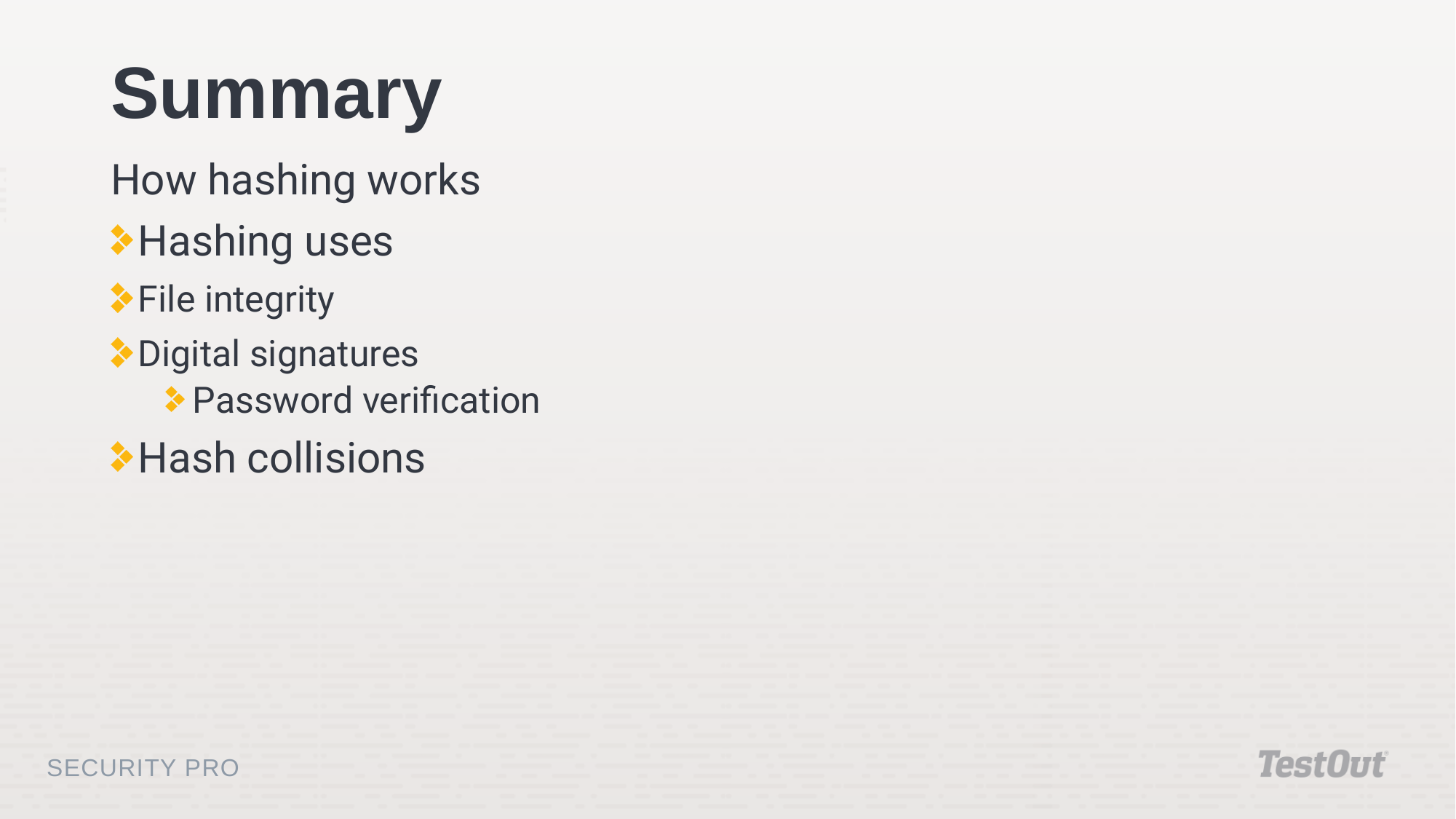

# Summary
How hashing works
Hashing uses
File integrity
Digital signatures
Password verification
Hash collisions
Security Pro